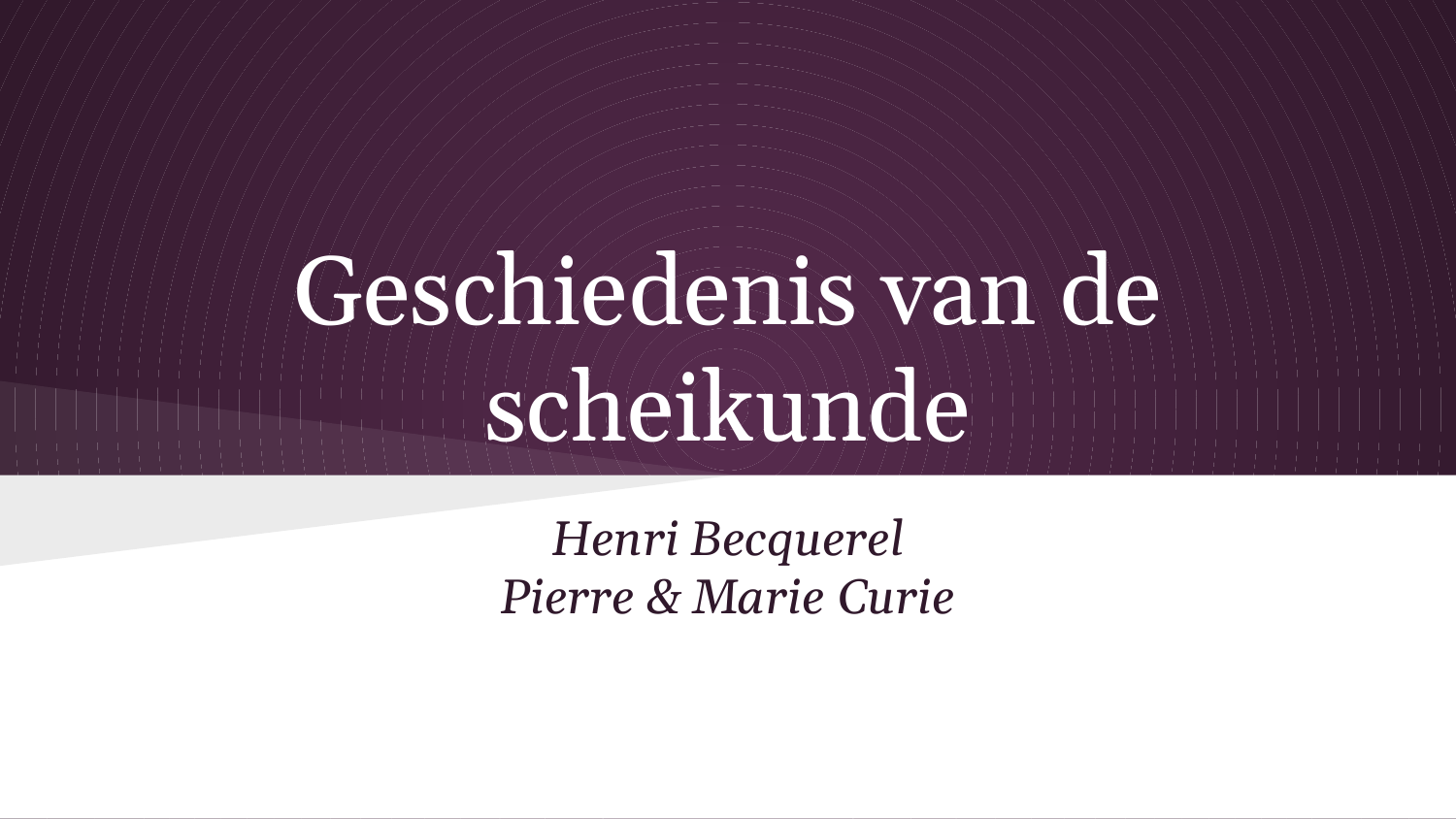

# Geschiedenis van de scheikunde
Henri Becquerel
Pierre & Marie Curie